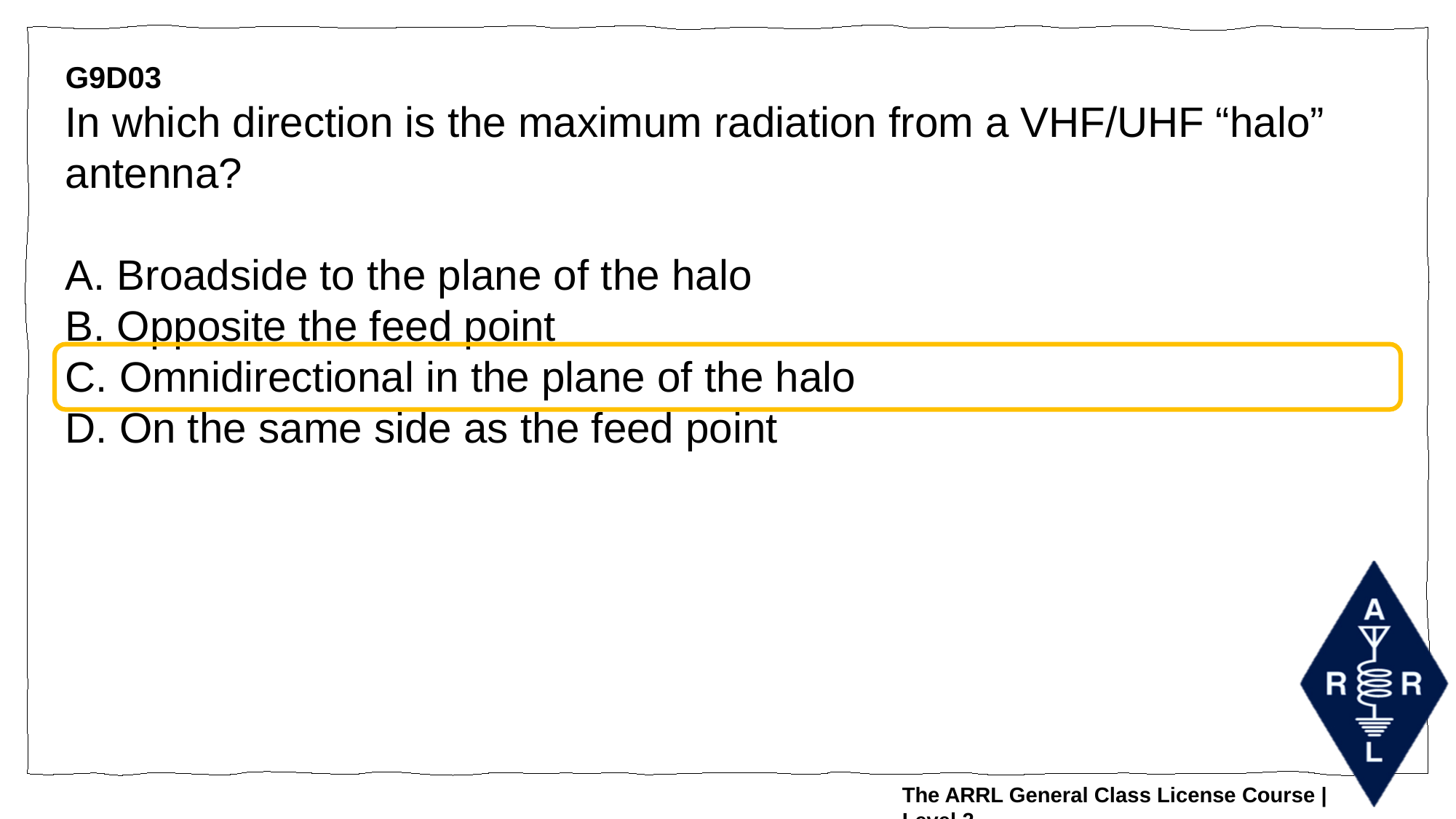

G9D03
In which direction is the maximum radiation from a VHF/UHF “halo” antenna?

A. Broadside to the plane of the halo
B. Opposite the feed point
C. Omnidirectional in the plane of the halo
D. On the same side as the feed point